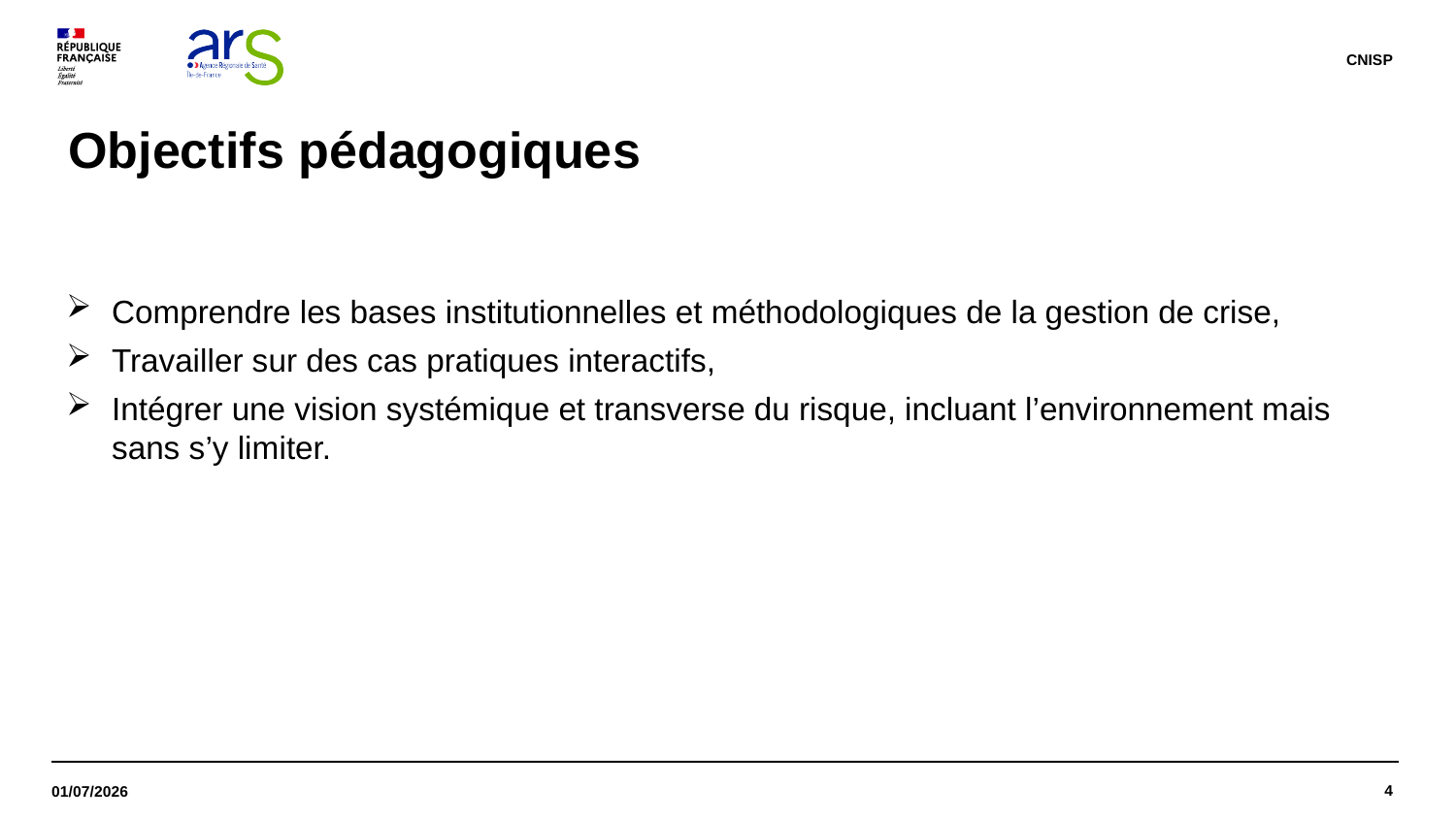

CNISP
# Objectifs pédagogiques

Comprendre les bases institutionnelles et méthodologiques de la gestion de crise,
Travailler sur des cas pratiques interactifs,
Intégrer une vision systémique et transverse du risque, incluant l’environnement mais sans s’y limiter.

4
01/07/2026